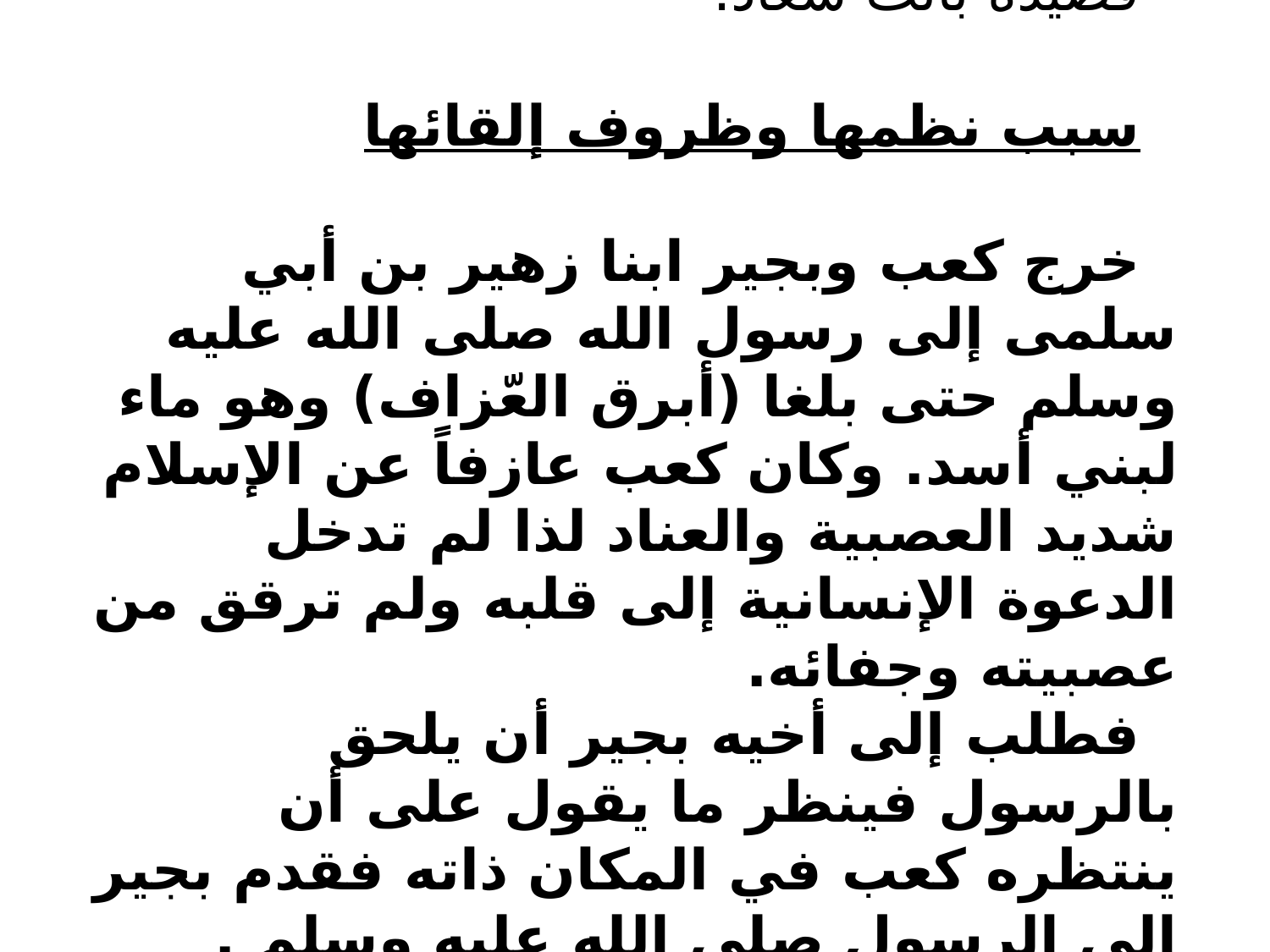

قصيدة بانت سعاد.

سبب نظمها وظروف إلقائها

خرج كعب وبجير ابنا زهير بن أبي سلمى إلى رسول الله صلى الله عليه وسلم حتى بلغا (أبرق العّزاف) وهو ماء لبني أسد. وكان كعب عازفاً عن الإسلام شديد العصبية والعناد لذا لم تدخل الدعوة الإنسانية إلى قلبه ولم ترقق من عصبيته وجفائه.
فطلب إلى أخيه بجير أن يلحق بالرسول فينظر ما يقول على أن ينتظره كعب في المكان ذاته فقدم بجير إلى الرسول صلى الله عليه وسلم ,